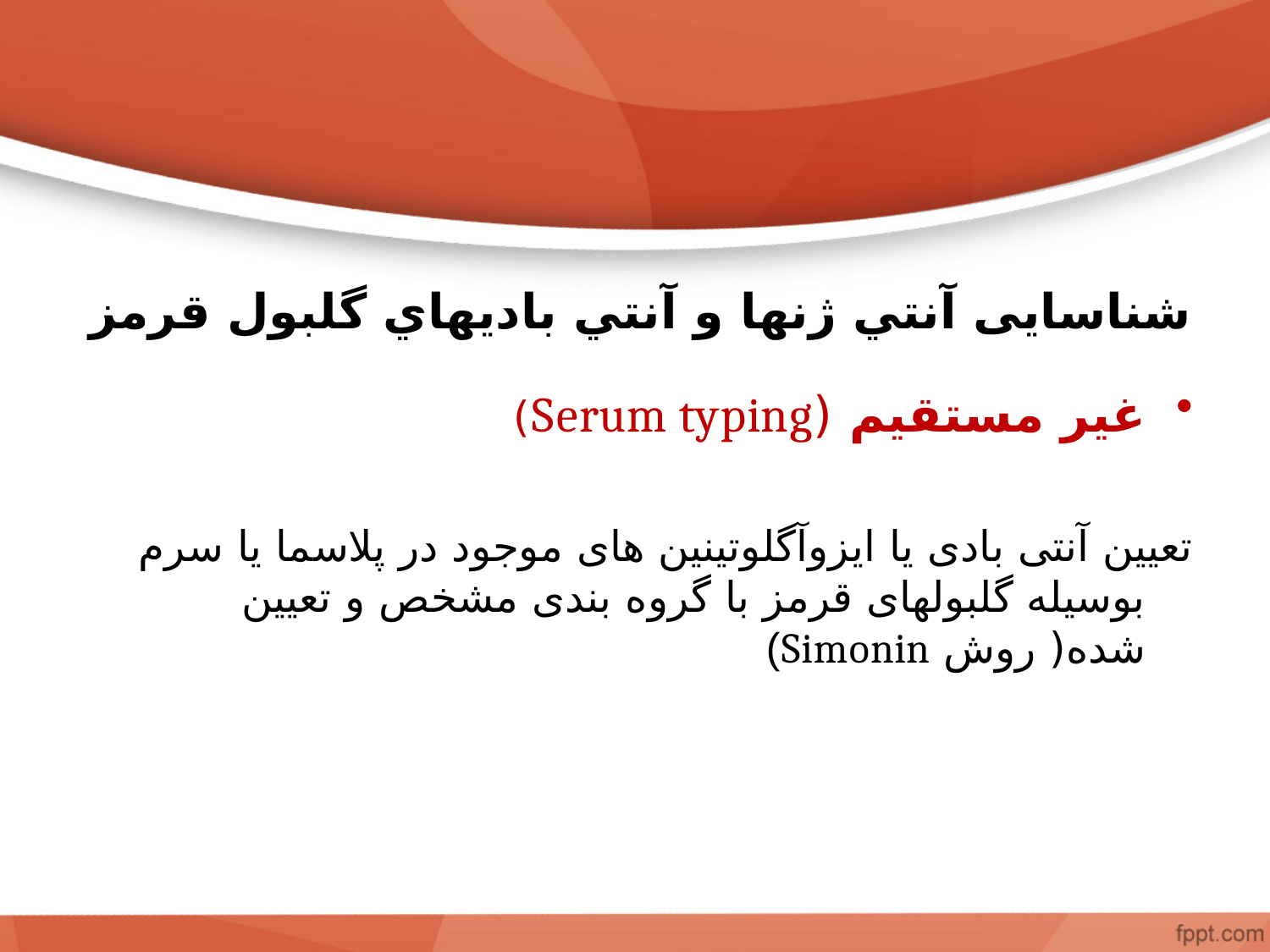

شناسایی آنتي ژنها و آنتي باديهاي گلبول قرمز
غیر مستقیم (Serum typing)

تعیین آنتی بادی یا ایزوآگلوتینین های موجود در پلاسما یا سرم بوسیله گلبولهای قرمز با گروه بندی مشخص و تعیین شده( روش Simonin)